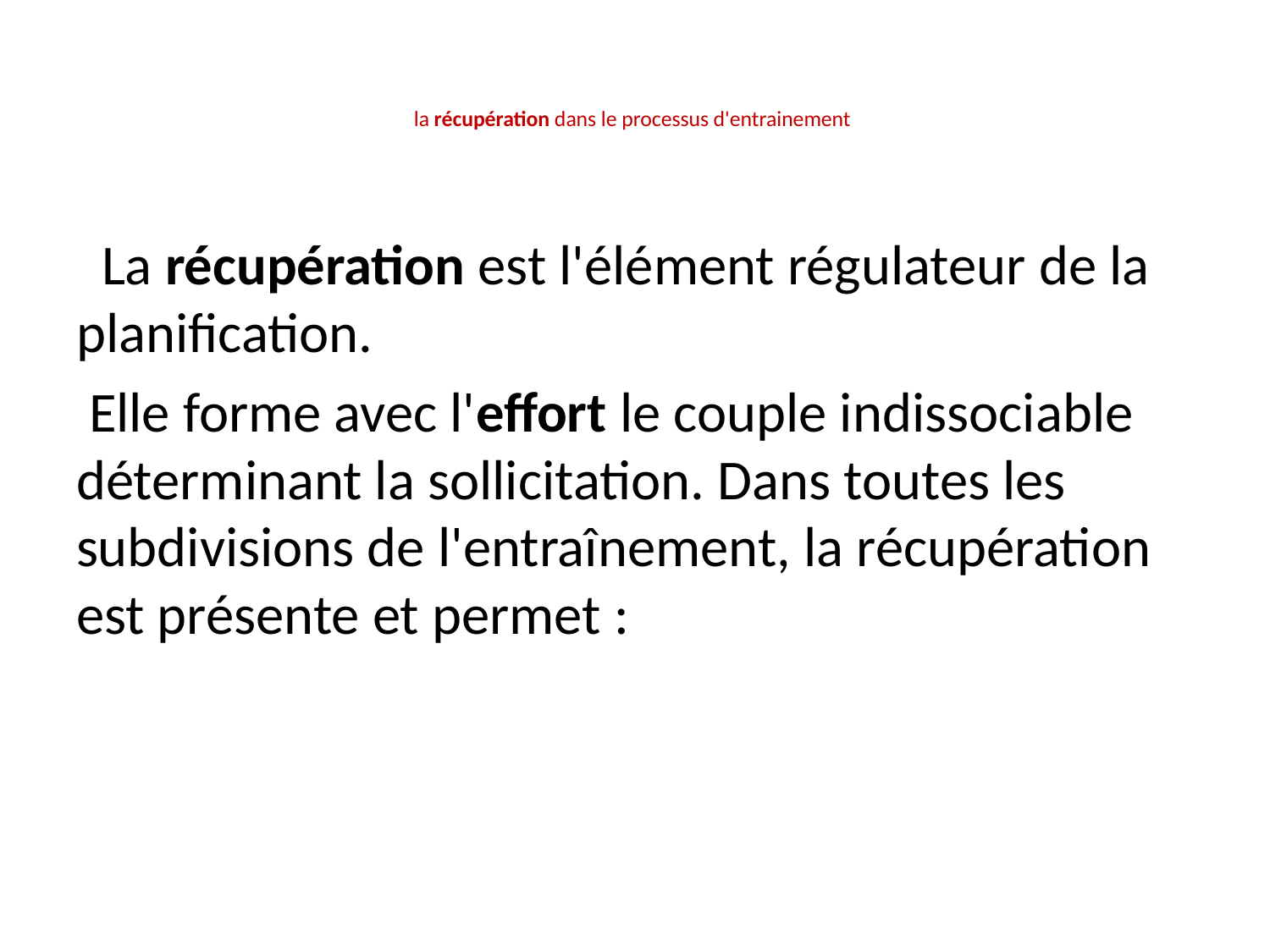

# la récupération dans le processus d'entrainement
  La récupération est l'élément régulateur de la planification.
 Elle forme avec l'effort le couple indissociable déterminant la sollicitation. Dans toutes les subdivisions de l'entraînement, la récupération est présente et permet :